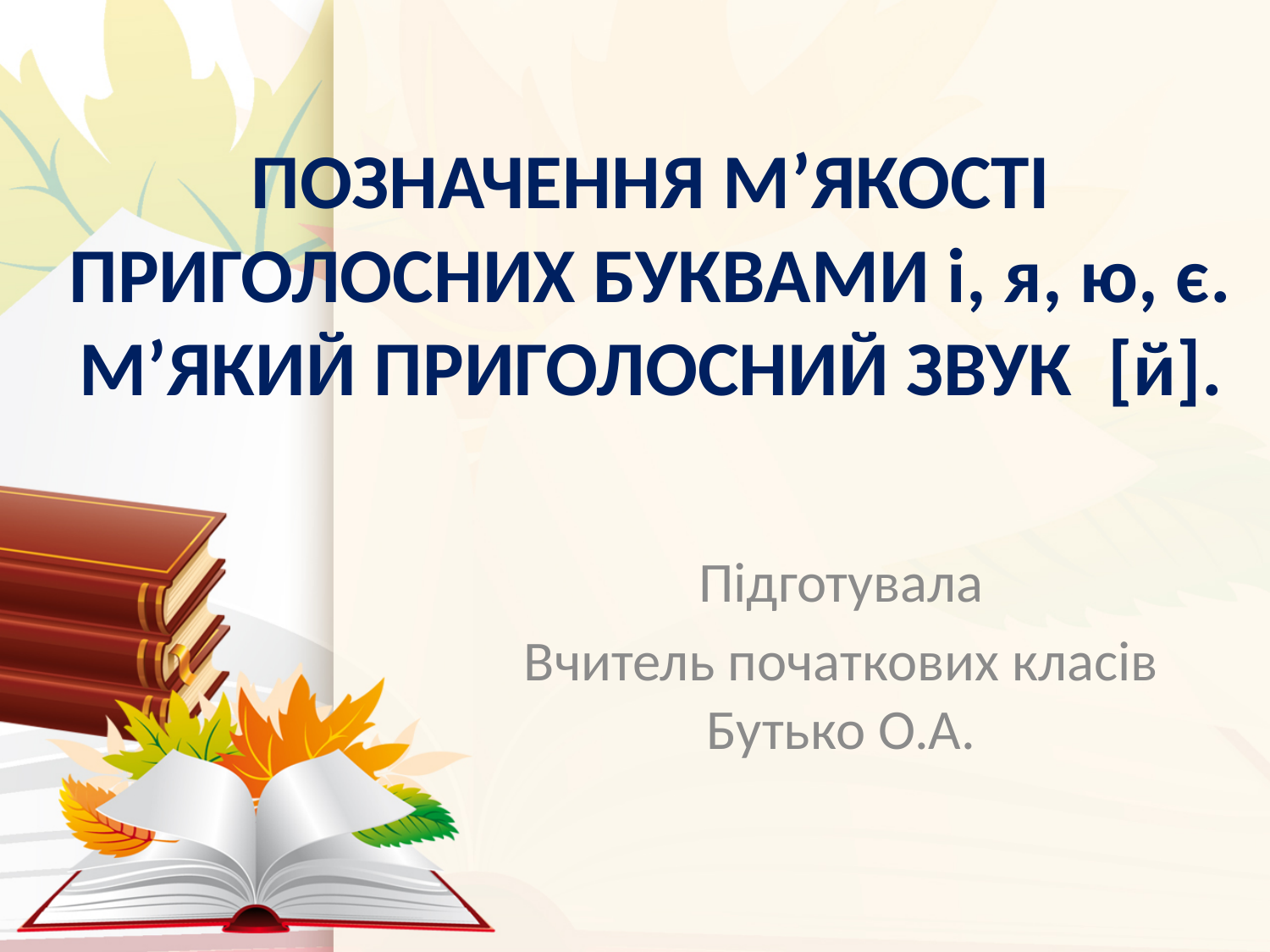

# ПОЗНАЧЕННЯ М’ЯКОСТІ ПРИГОЛОСНИХ БУКВАМИ і, я, ю, є. М’ЯКИЙ ПРИГОЛОСНИЙ ЗВУК  [й].
Підготувала
Вчитель початкових класів Бутько О.А.